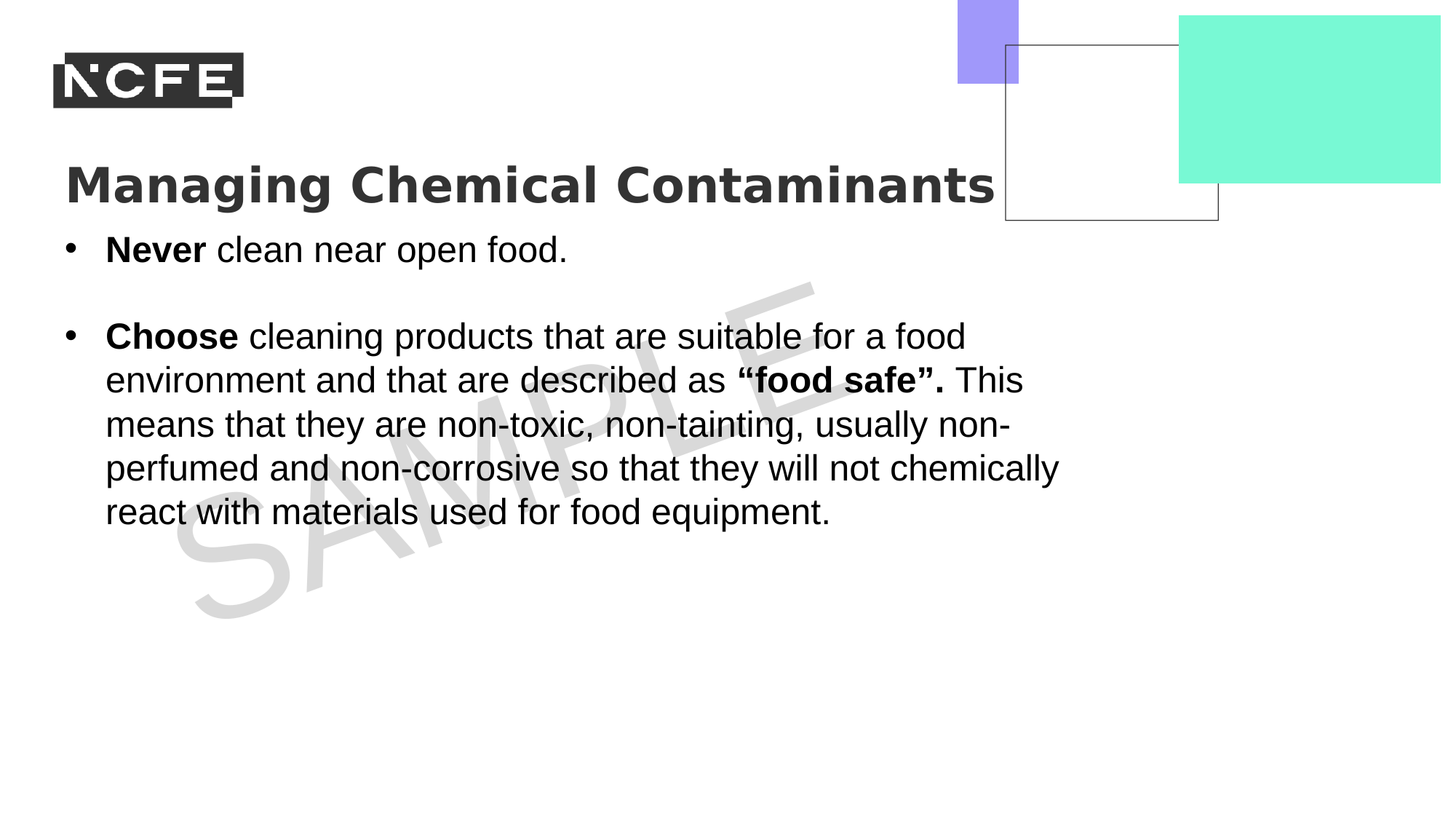

Managing Chemical Contaminants
Never clean near open food.

Choose cleaning products that are suitable for a food environment and that are described as “food safe”. This means that they are non-toxic, non-tainting, usually non-perfumed and non-corrosive so that they will not chemically react with materials used for food equipment.